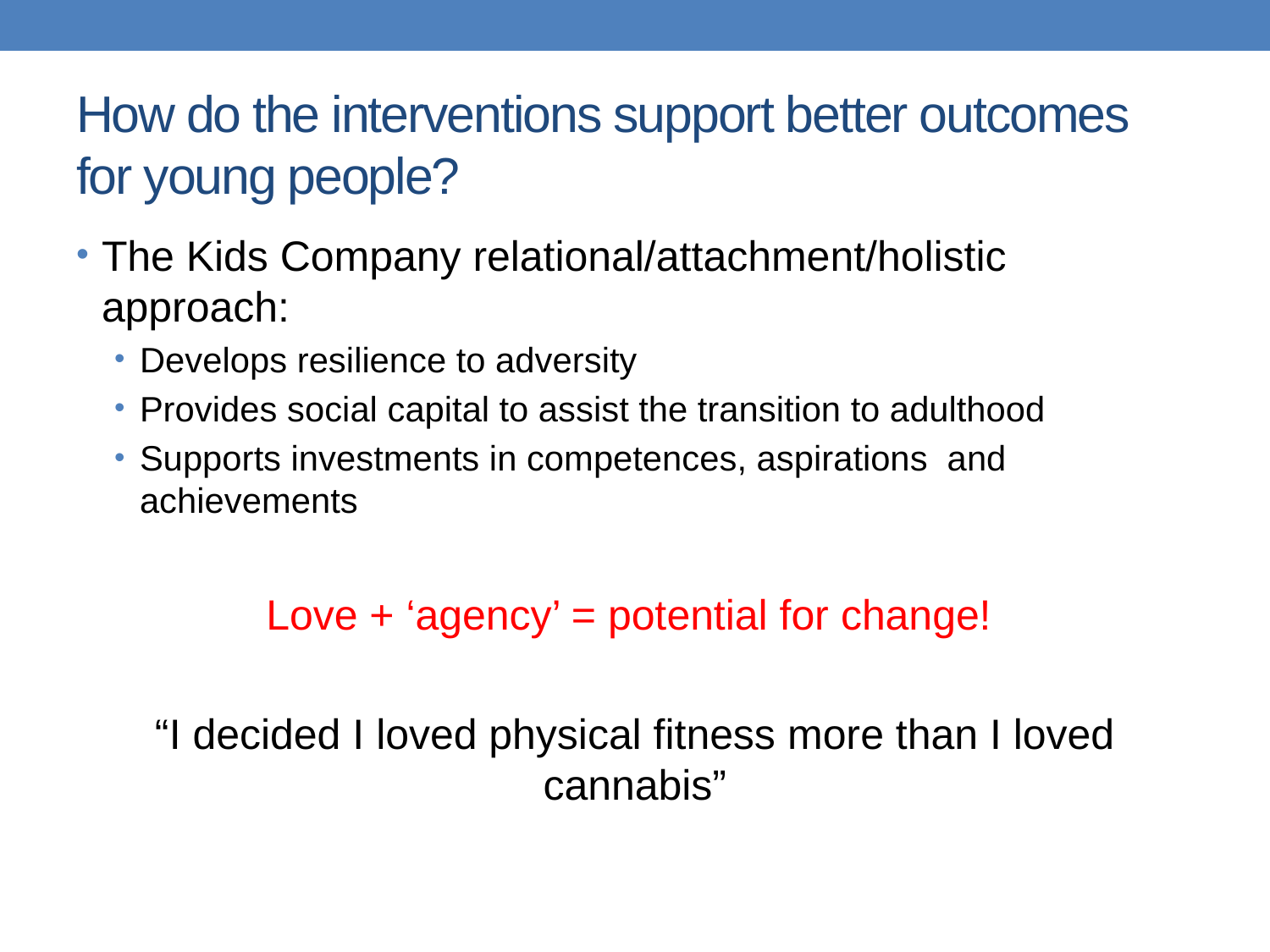

# How do the interventions support better outcomes for young people?
The Kids Company relational/attachment/holistic approach:
Develops resilience to adversity
Provides social capital to assist the transition to adulthood
Supports investments in competences, aspirations  and achievements

Love + ‘agency’ = potential for change!

“I decided I loved physical fitness more than I loved cannabis”